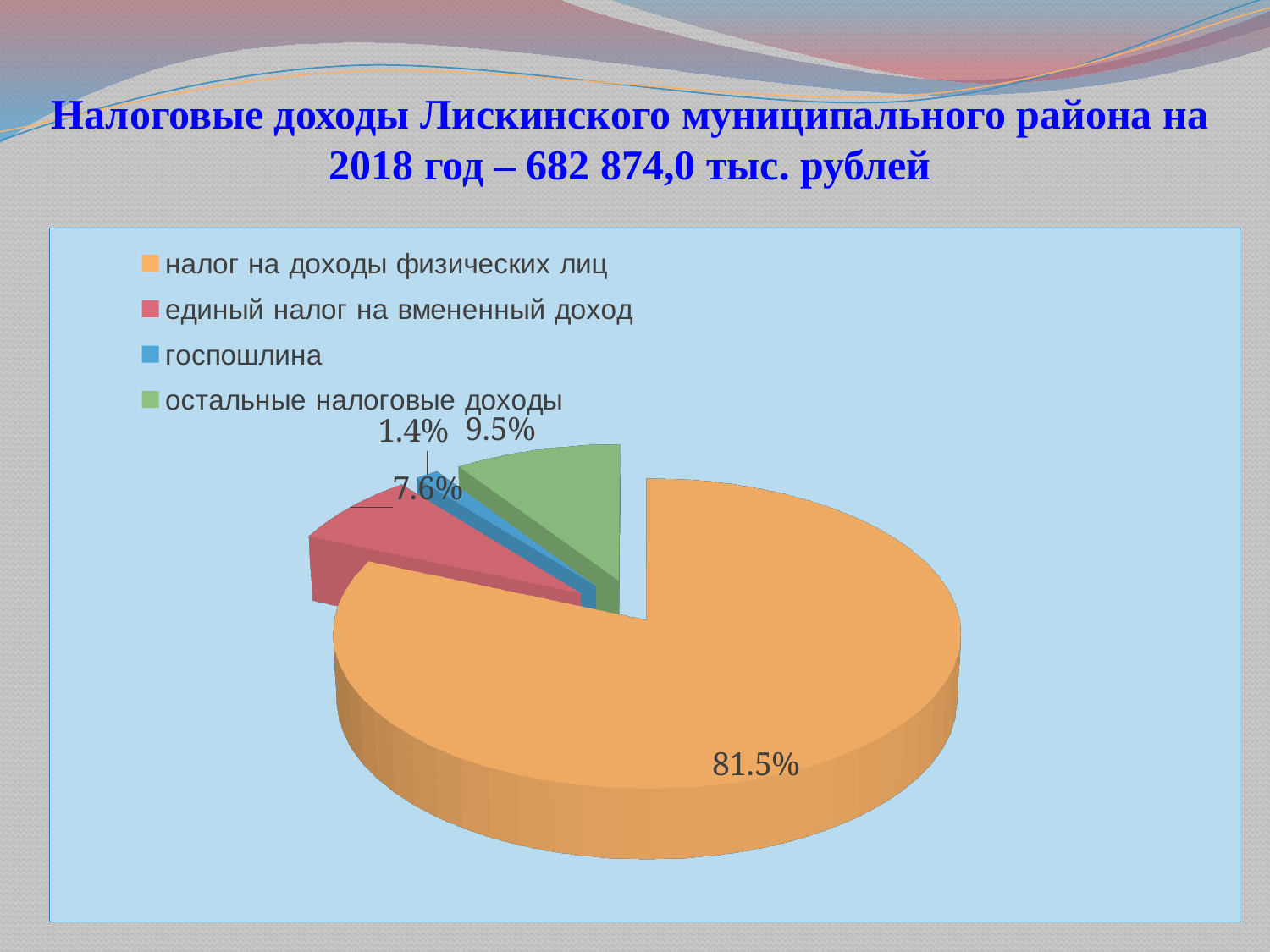

# Налоговые доходы Лискинского муниципального района на 2018 год – 682 874,0 тыс. рублей

[unsupported chart]